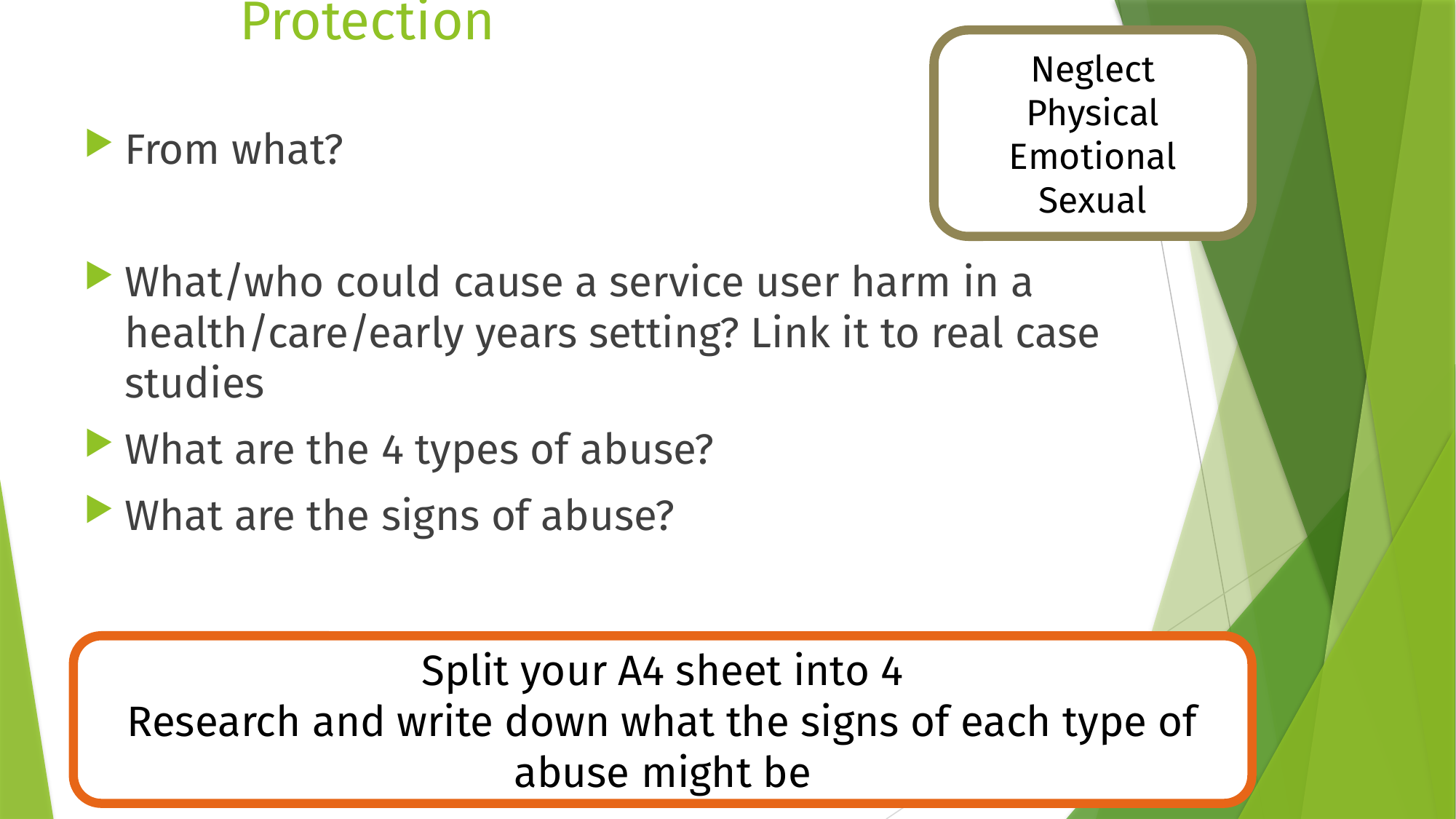

# Protection
Neglect
Physical
Emotional
Sexual
From what?

What/who could cause a service user harm in a health/care/early years setting? Link it to real case studies
What are the 4 types of abuse?
What are the signs of abuse?
Split your A4 sheet into 4
Research and write down what the signs of each type of abuse might be